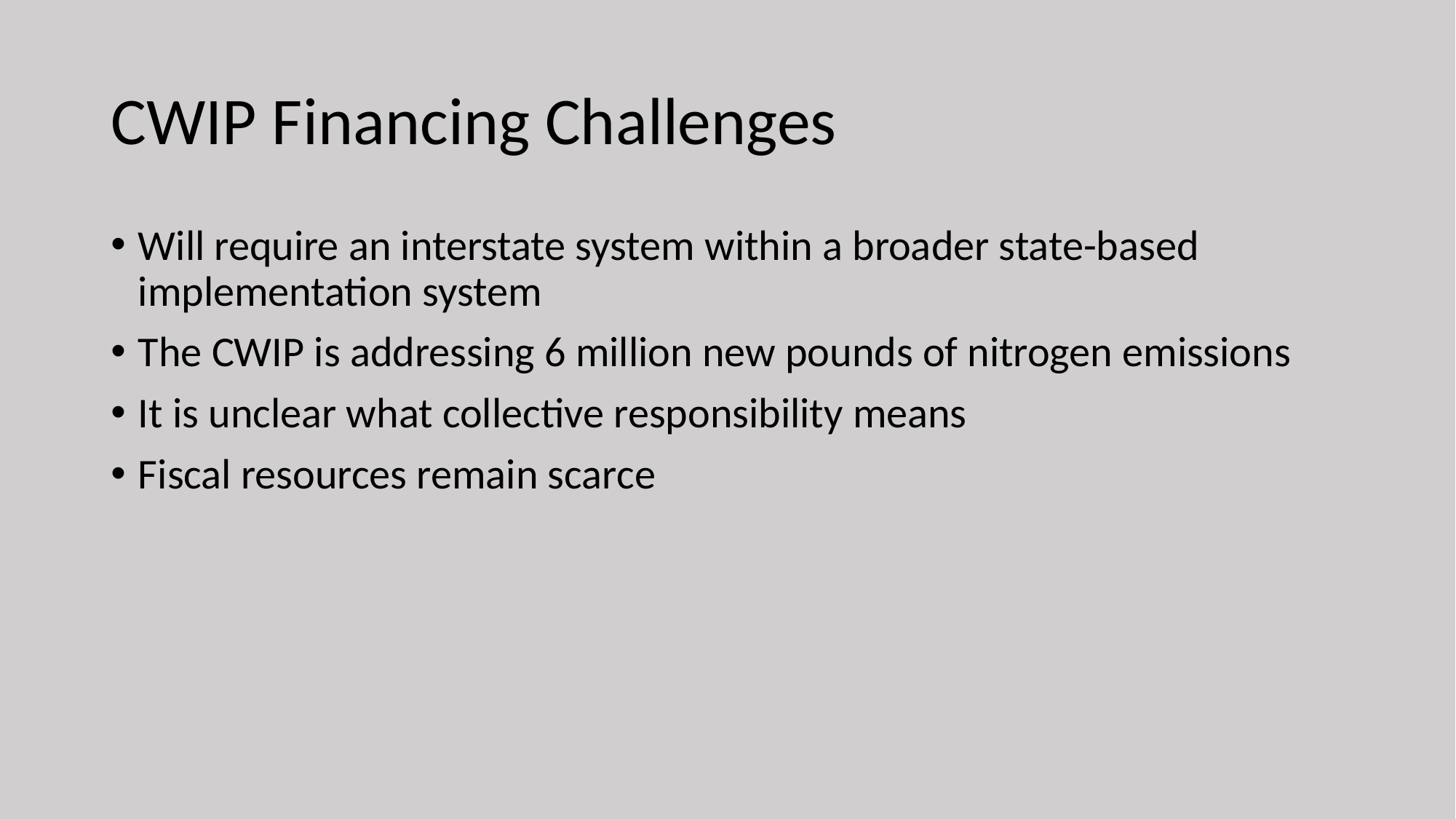

# CWIP Financing Challenges
Will require an interstate system within a broader state-based implementation system
The CWIP is addressing 6 million new pounds of nitrogen emissions
It is unclear what collective responsibility means
Fiscal resources remain scarce